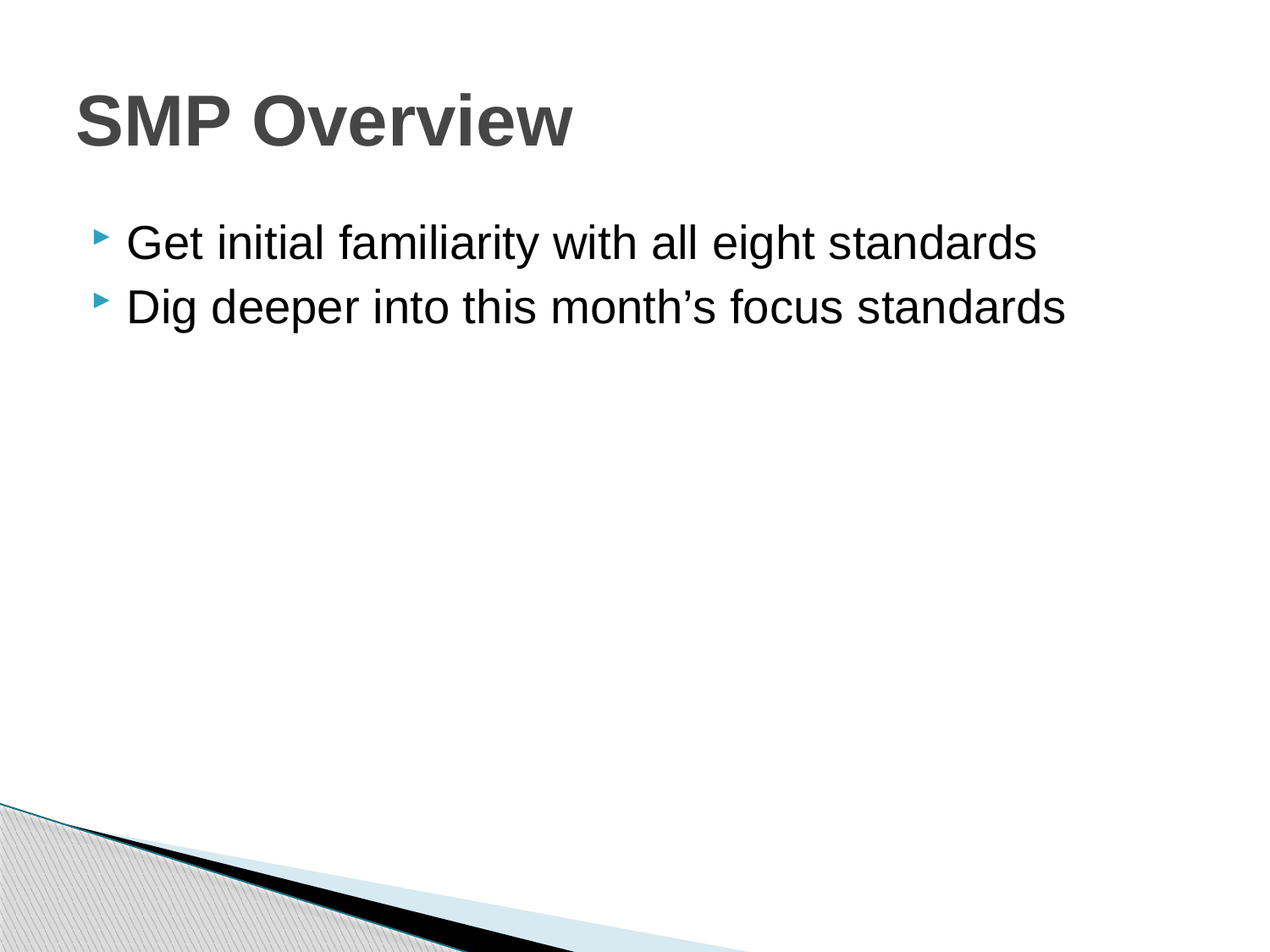

# SMP Overview
Get initial familiarity with all eight standards
Dig deeper into this month’s focus standards